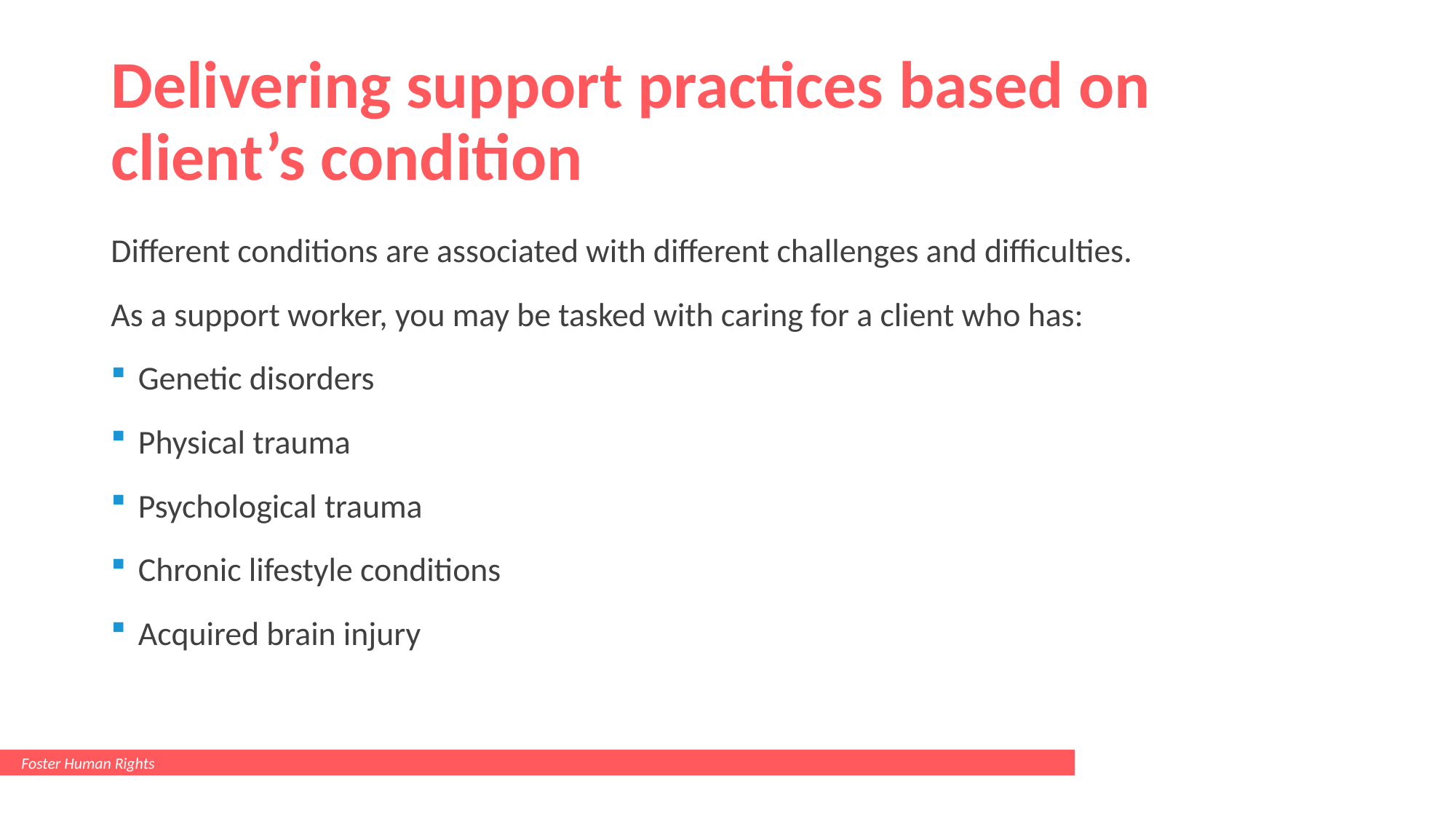

# Delivering support practices based on client’s condition
Different conditions are associated with different challenges and difficulties.
As a support worker, you may be tasked with caring for a client who has:
Genetic disorders
Physical trauma
Psychological trauma
Chronic lifestyle conditions
Acquired brain injury
Foster Human Rights